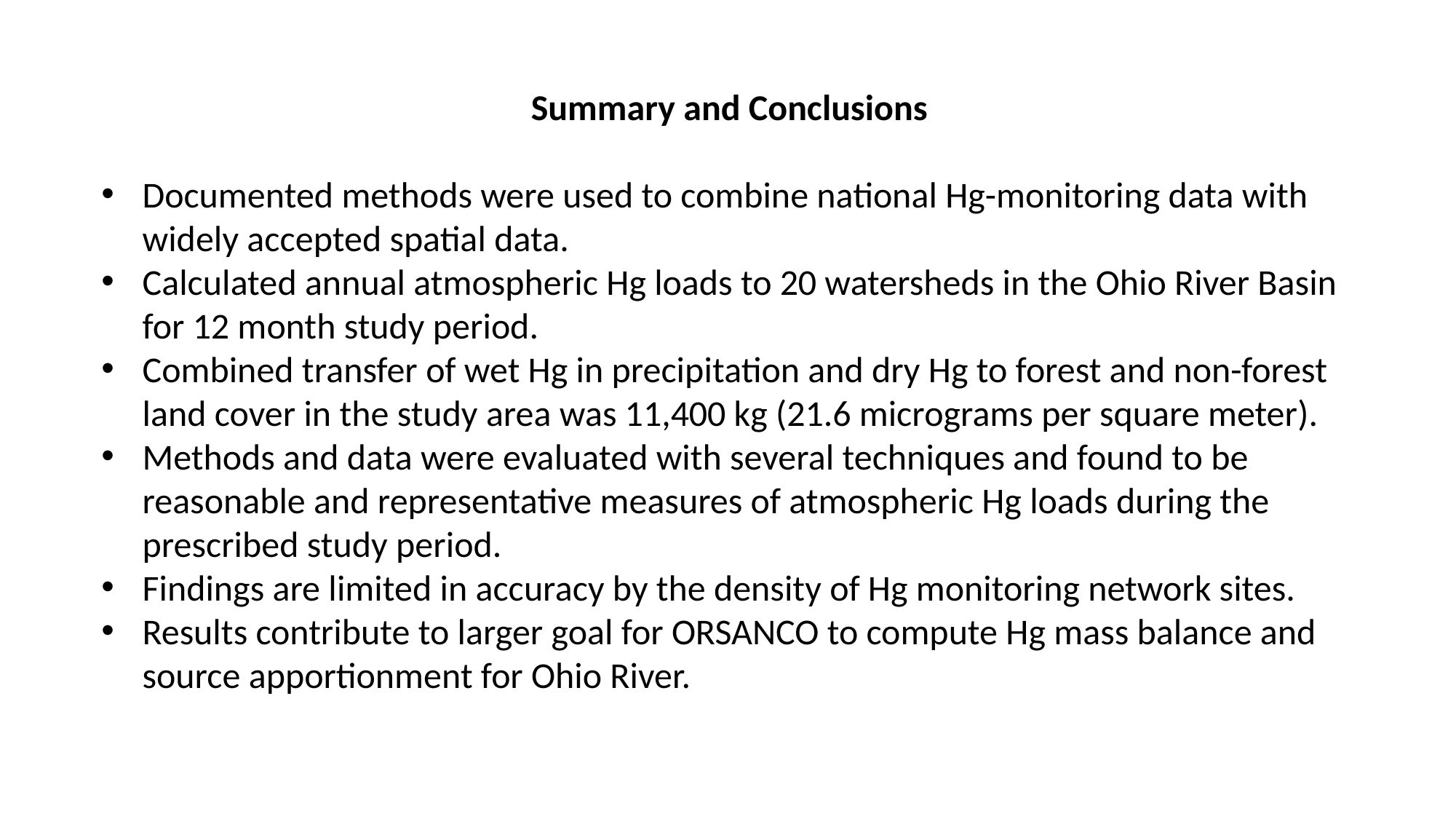

Summary and Conclusions

Documented methods were used to combine national Hg-monitoring data with widely accepted spatial data.
Calculated annual atmospheric Hg loads to 20 watersheds in the Ohio River Basin for 12 month study period.
Combined transfer of wet Hg in precipitation and dry Hg to forest and non-forest land cover in the study area was 11,400 kg (21.6 micrograms per square meter).
Methods and data were evaluated with several techniques and found to be reasonable and representative measures of atmospheric Hg loads during the prescribed study period.
Findings are limited in accuracy by the density of Hg monitoring network sites.
Results contribute to larger goal for ORSANCO to compute Hg mass balance and source apportionment for Ohio River.